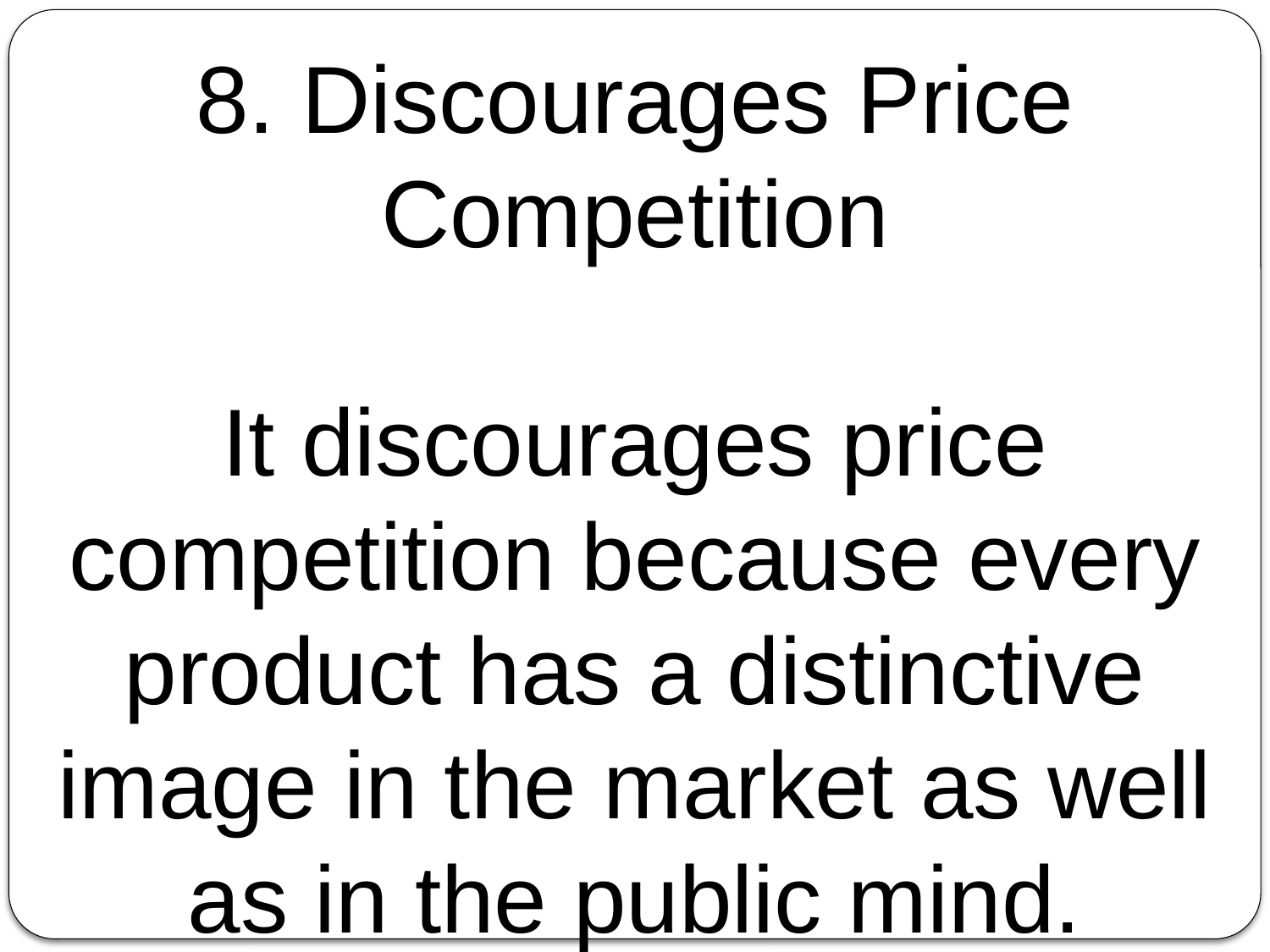

8. Discourages Price Competition

It discourages price competition because every product has a distinctive image in the market as well as in the public mind.